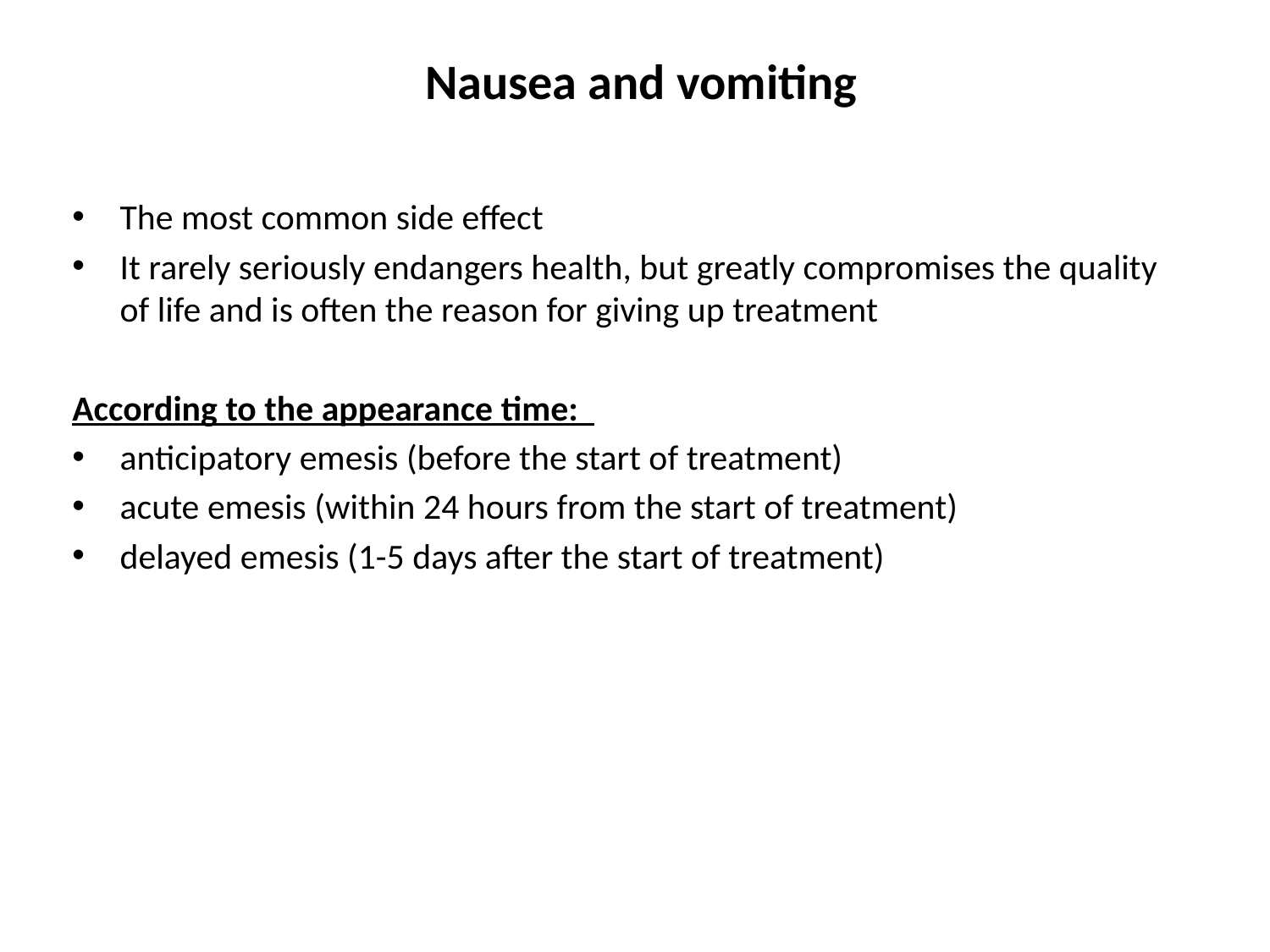

# Nausea and vomiting
The most common side effect
It rarely seriously endangers health, but greatly compromises the quality of life and is often the reason for giving up treatment

According to the appearance time:
anticipatory emesis (before the start of treatment)
acute emesis (within 24 hours from the start of treatment)
delayed emesis (1-5 days after the start of treatment)